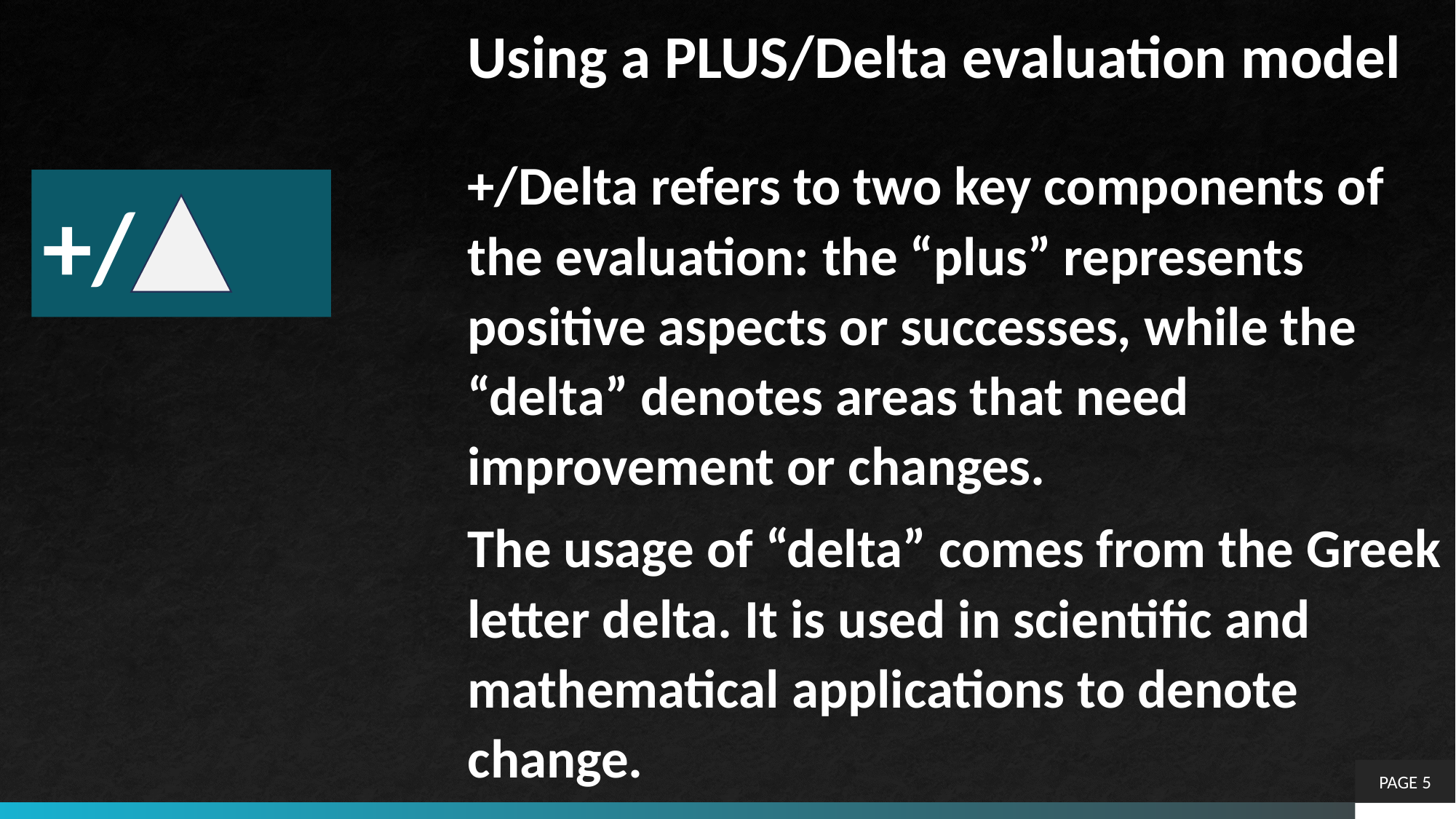

Using a PLUS/Delta evaluation model

+/Delta refers to two key components of the evaluation: the “plus” represents positive aspects or successes, while the “delta” denotes areas that need improvement or changes.
The usage of “delta” comes from the Greek letter delta. It is used in scientific and mathematical applications to denote change.
# +/

PAGE 5